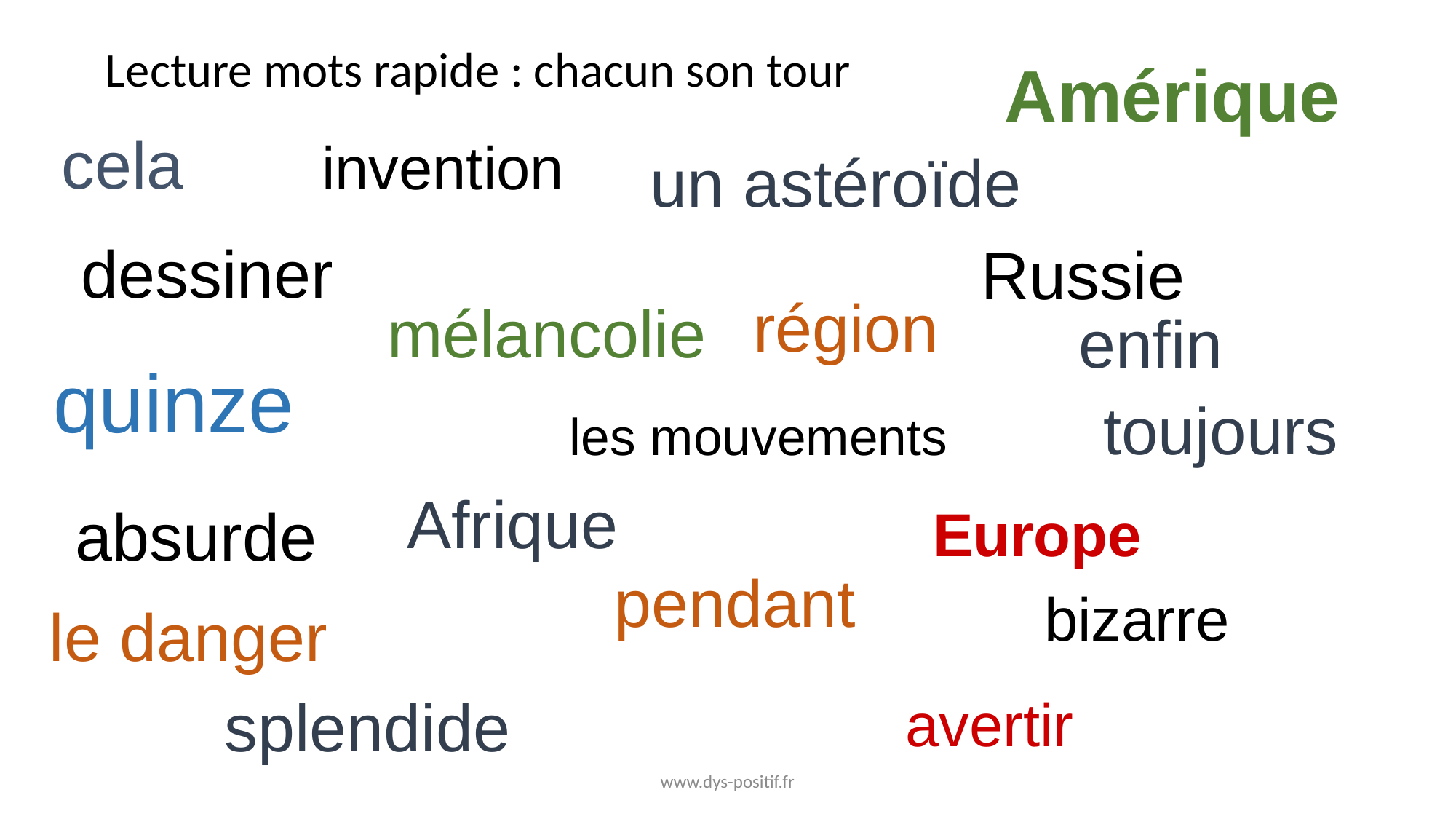

# Lecture mots rapide : chacun son tour
Amérique
cela
invention
un astéroïde
dessiner
Russie
région
mélancolie
enfin
quinze
toujours
les mouvements
Afrique
absurde
Europe
pendant
bizarre
le danger
avertir
splendide
www.dys-positif.fr